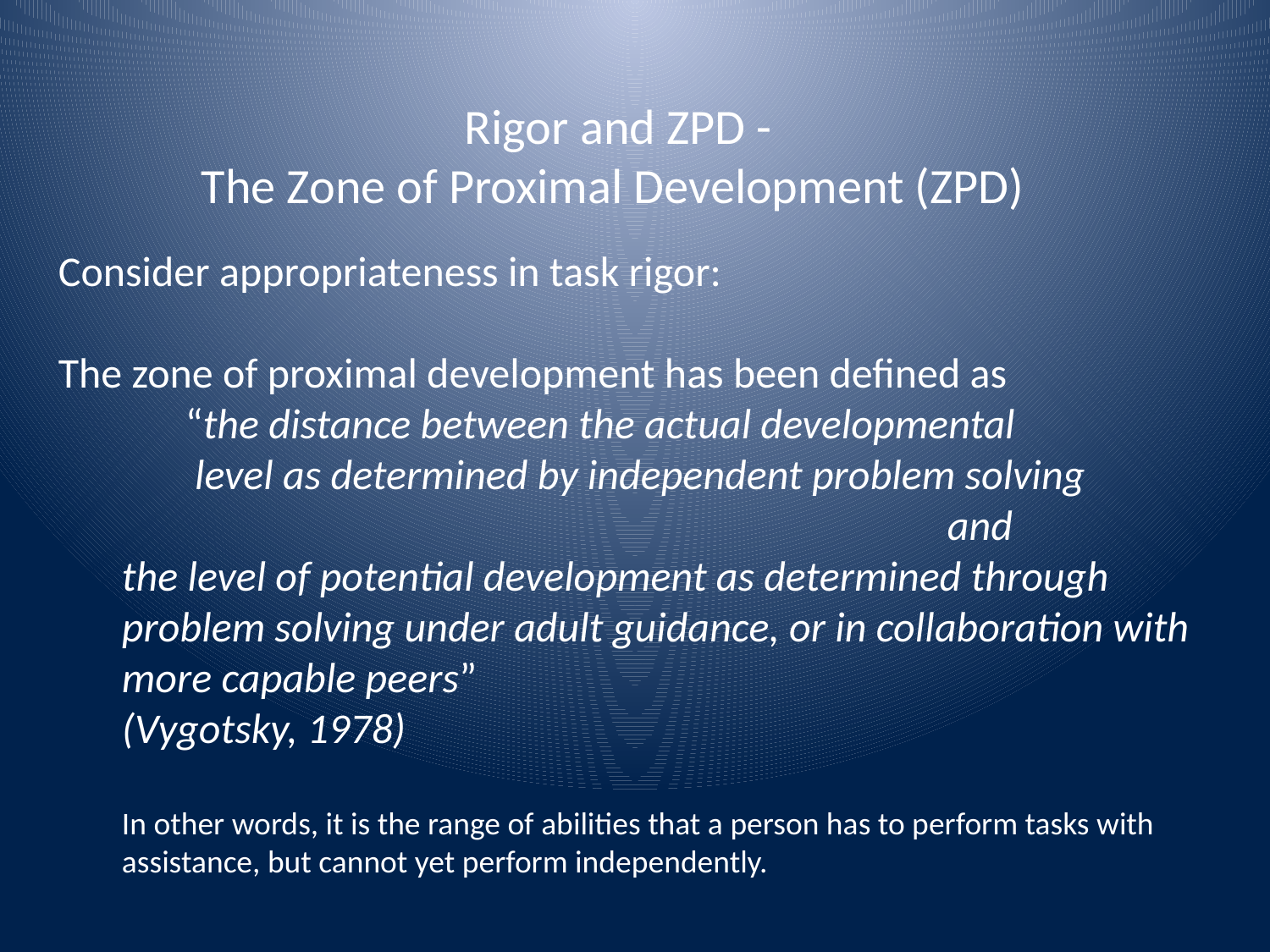

Rigor and ZPD -
The Zone of Proximal Development (ZPD)

Consider appropriateness in task rigor:

The zone of proximal development has been defined as
	“the distance between the actual developmental
	 level as determined by independent problem solving 								and
the level of potential development as determined through problem solving under adult guidance, or in collaboration with more capable peers”
(Vygotsky, 1978)

In other words, it is the range of abilities that a person has to perform tasks with assistance, but cannot yet perform independently.